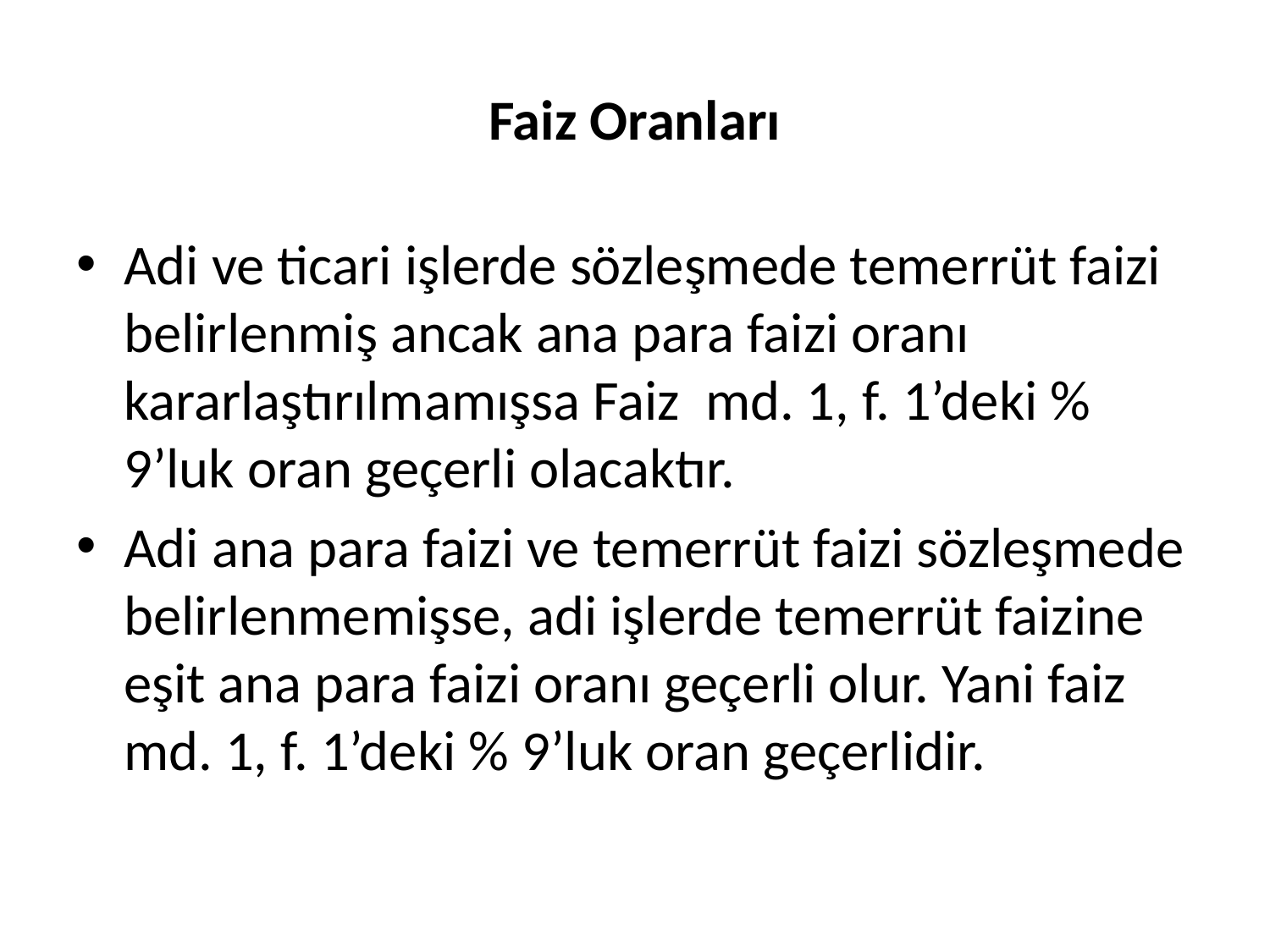

# Faiz Oranları
Adi ve ticari işlerde sözleşmede temerrüt faizi belirlenmiş ancak ana para faizi oranı kararlaştırılmamışsa Faiz  md. 1, f. 1’deki % 9’luk oran geçerli olacaktır.
Adi ana para faizi ve temerrüt faizi sözleşmede belirlenmemişse, adi işlerde temerrüt faizine eşit ana para faizi oranı geçerli olur. Yani faiz  md. 1, f. 1’deki % 9’luk oran geçerlidir.